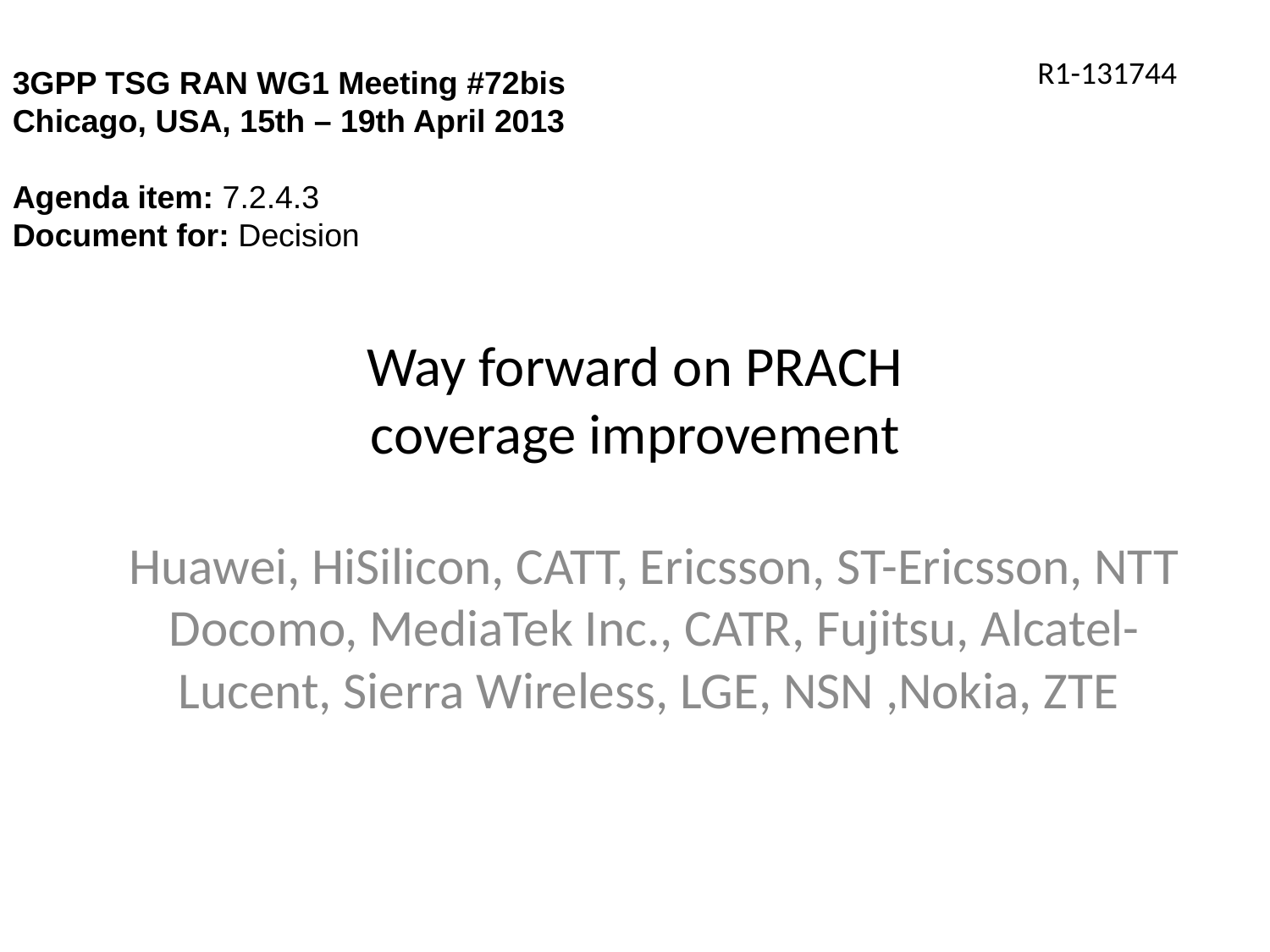

R1-131744
3GPP TSG RAN WG1 Meeting #72bis
Chicago, USA, 15th – 19th April 2013
Agenda item: 7.2.4.3
Document for: Decision
# Way forward on PRACH coverage improvement
Huawei, HiSilicon, CATT, Ericsson, ST-Ericsson, NTT Docomo, MediaTek Inc., CATR, Fujitsu, Alcatel-Lucent, Sierra Wireless, LGE, NSN ,Nokia, ZTE